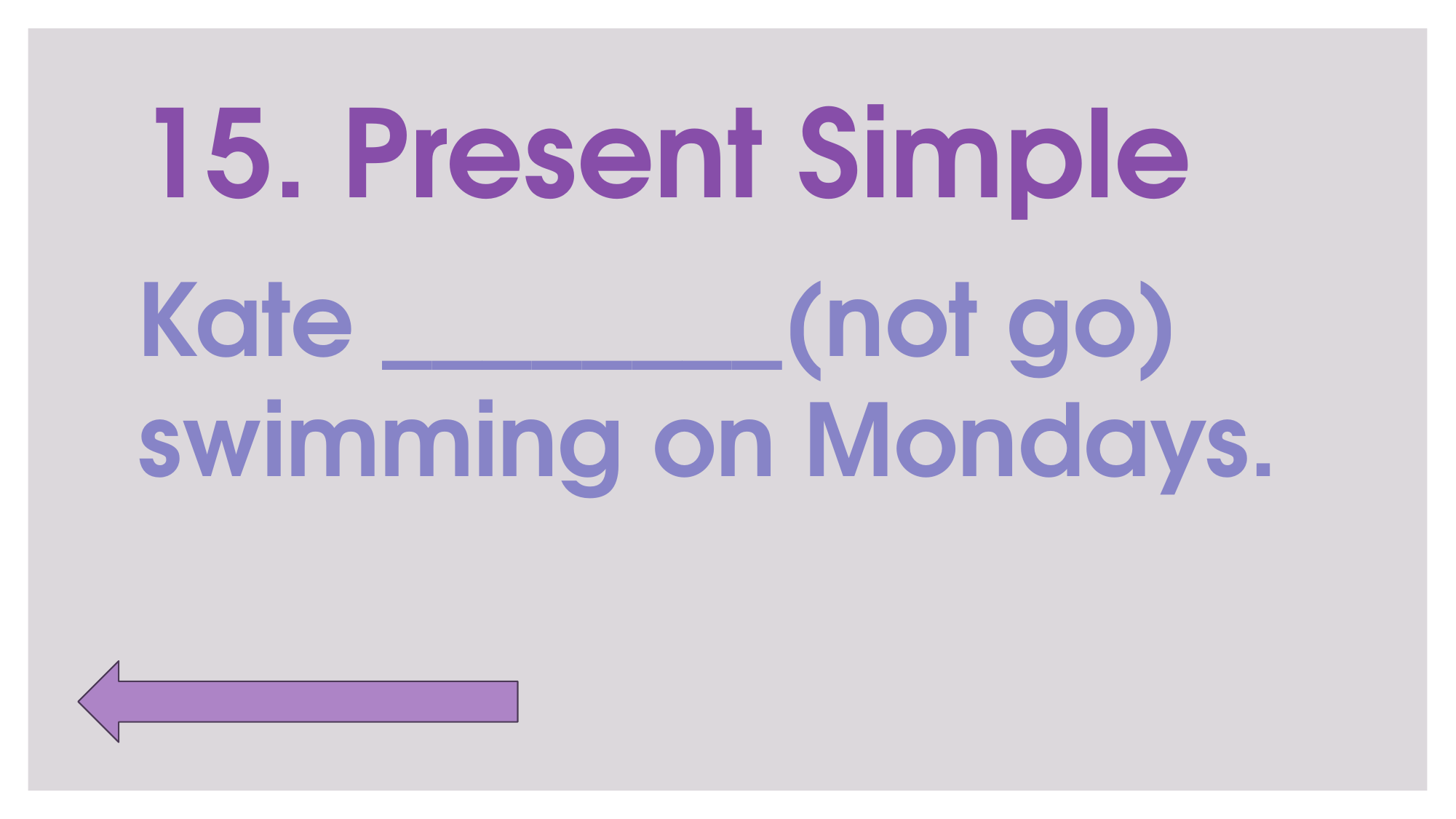

# 15. Present Simple
Kate ________(not go) swimming on Mondays.